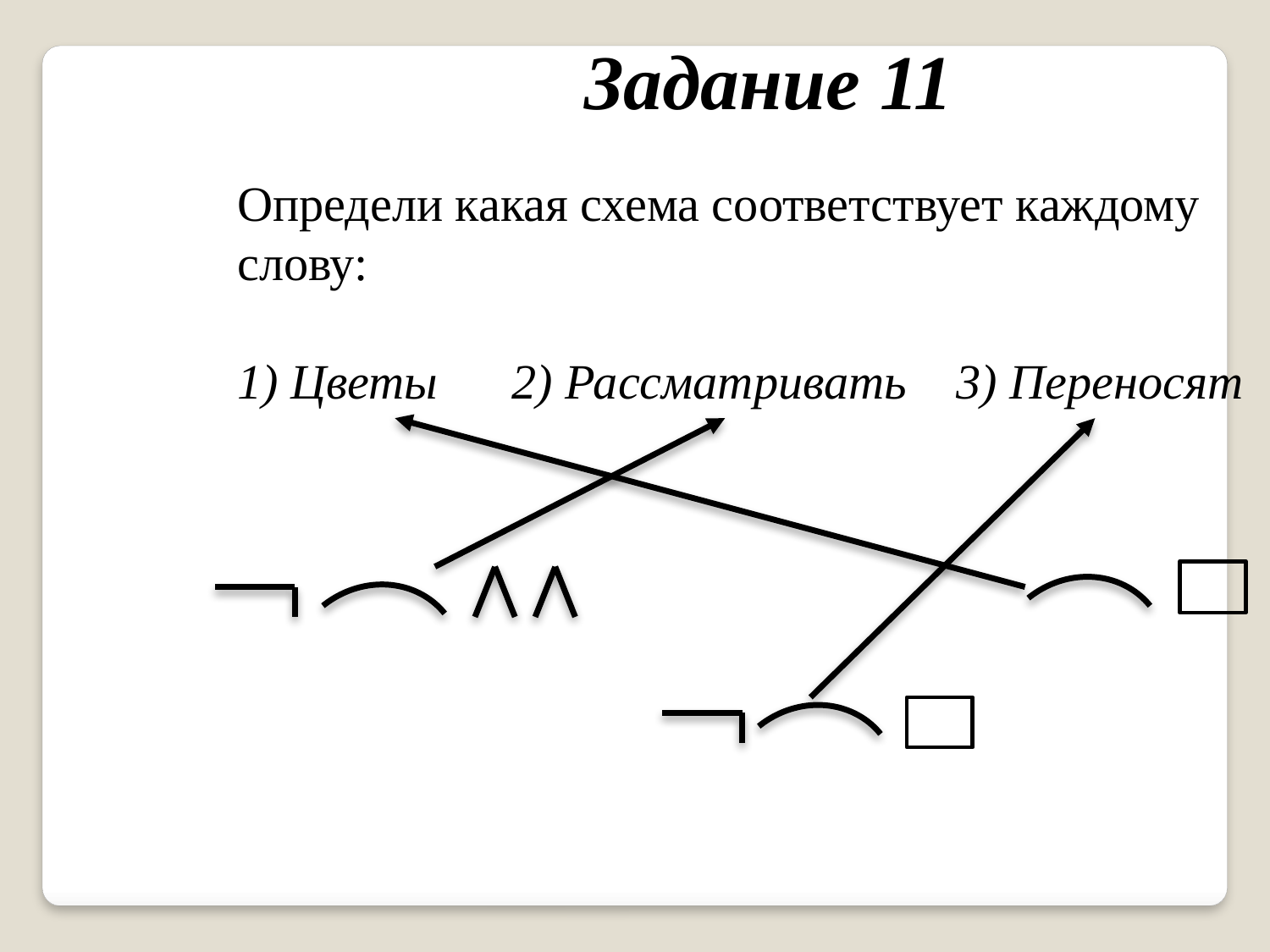

Задание 11
Определи какая схема соответствует каждому слову:

1) Цветы      2) Рассматривать    3) Переносят